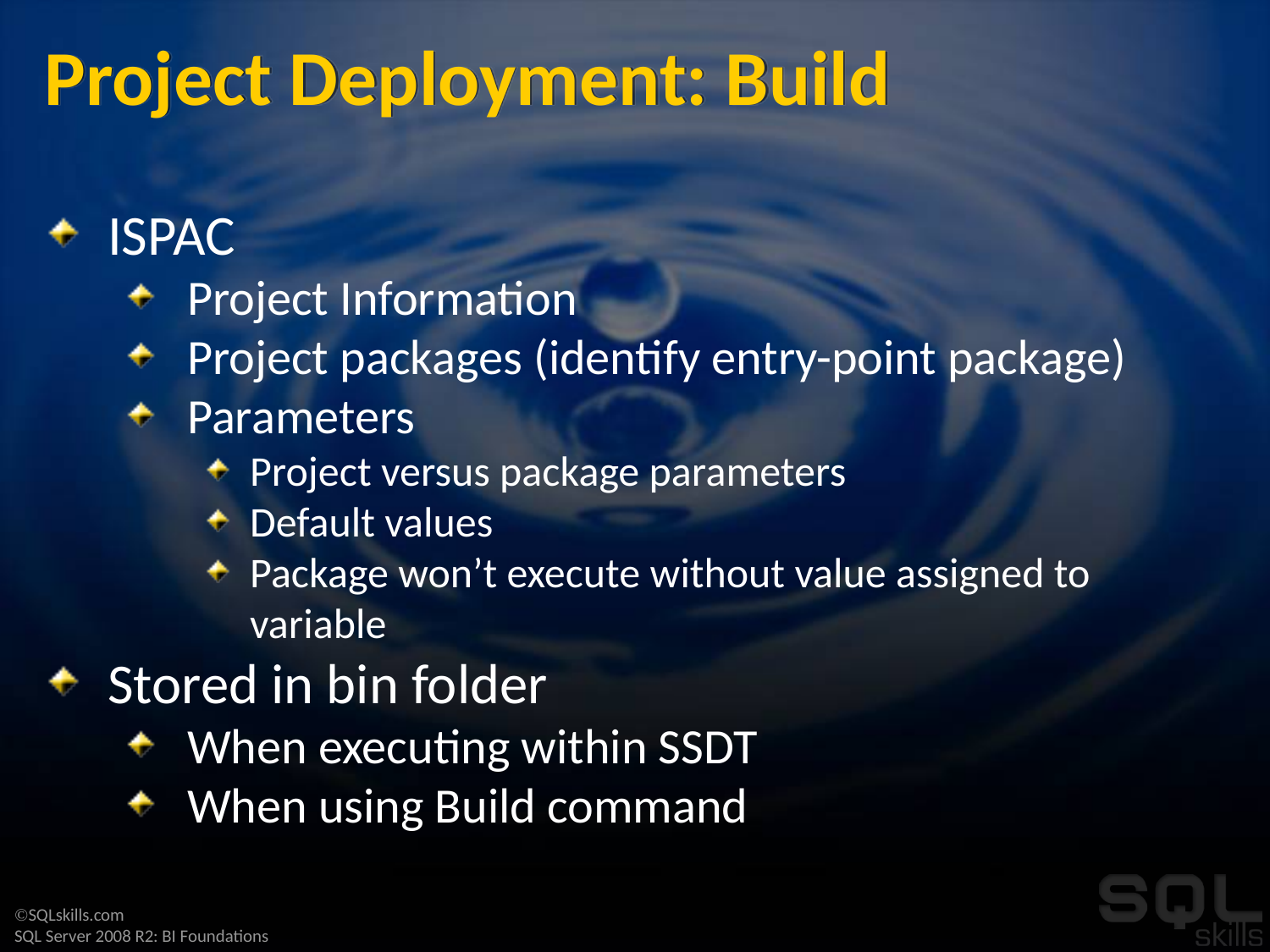

# Project Deployment: Build
ISPAC
Project Information
Project packages (identify entry-point package)
Parameters
Project versus package parameters
Default values
Package won’t execute without value assigned to variable
Stored in bin folder
When executing within SSDT
When using Build command